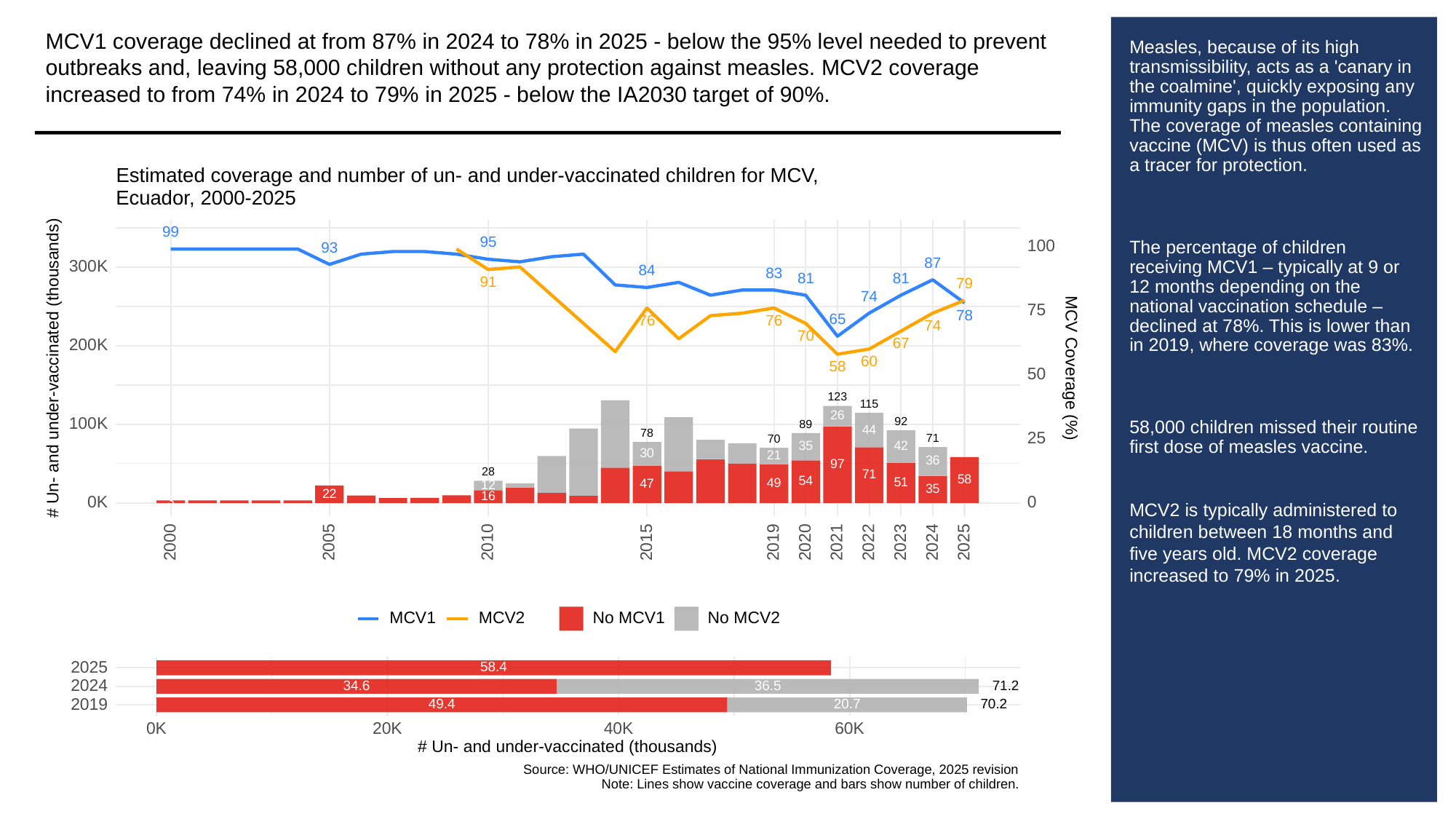

MCV1 coverage declined at from 87% in 2024 to 78% in 2025 - below the 95% level needed to prevent outbreaks and, leaving 58,000 children without any protection against measles. MCV2 coverage increased to from 74% in 2024 to 79% in 2025 - below the IA2030 target of 90%.
# Measles, because of its high transmissibility, acts as a 'canary in the coalmine', quickly exposing any immunity gaps in the population. The coverage of measles containing vaccine (MCV) is thus often used as a tracer for protection.

The percentage of children receiving MCV1 – typically at 9 or 12 months depending on the national vaccination schedule – declined at 78%. This is lower than in 2019, where coverage was 83%.

58,000 children missed their routine first dose of measles vaccine.

MCV2 is typically administered to children between 18 months and five years old. MCV2 coverage increased to 79% in 2025.

Estimated coverage and number of un- and under-vaccinated children for MCV,
Ecuador, 2000-2025

99

95
100
93

87
300K
84

83
81
81
91
79
74
75

78
65
76
76
74
70
67
200K

60
# Un- and under-vaccinated (thousands)
MCV Coverage (%)
58
50

123
115

26

92
100K
89

44

78

25

71
70

35
42

30
21

36

97

28
71

58

54
51
49
47

12

35

22

16

0K
0
3

2023
2000
2005
2010
2015
2019
2020
2021
2022
2024
2025

MCV1
MCV2
No MCV1
No MCV2

2025
58.4

2024
34.6
36.5
71.2

2019
49.4
20.7
70.2

0K
20K
40K
60K
# Un- and under-vaccinated (thousands)
Source: WHO/UNICEF Estimates of National Immunization Coverage, 2025 revision
Note: Lines show vaccine coverage and bars show number of children.